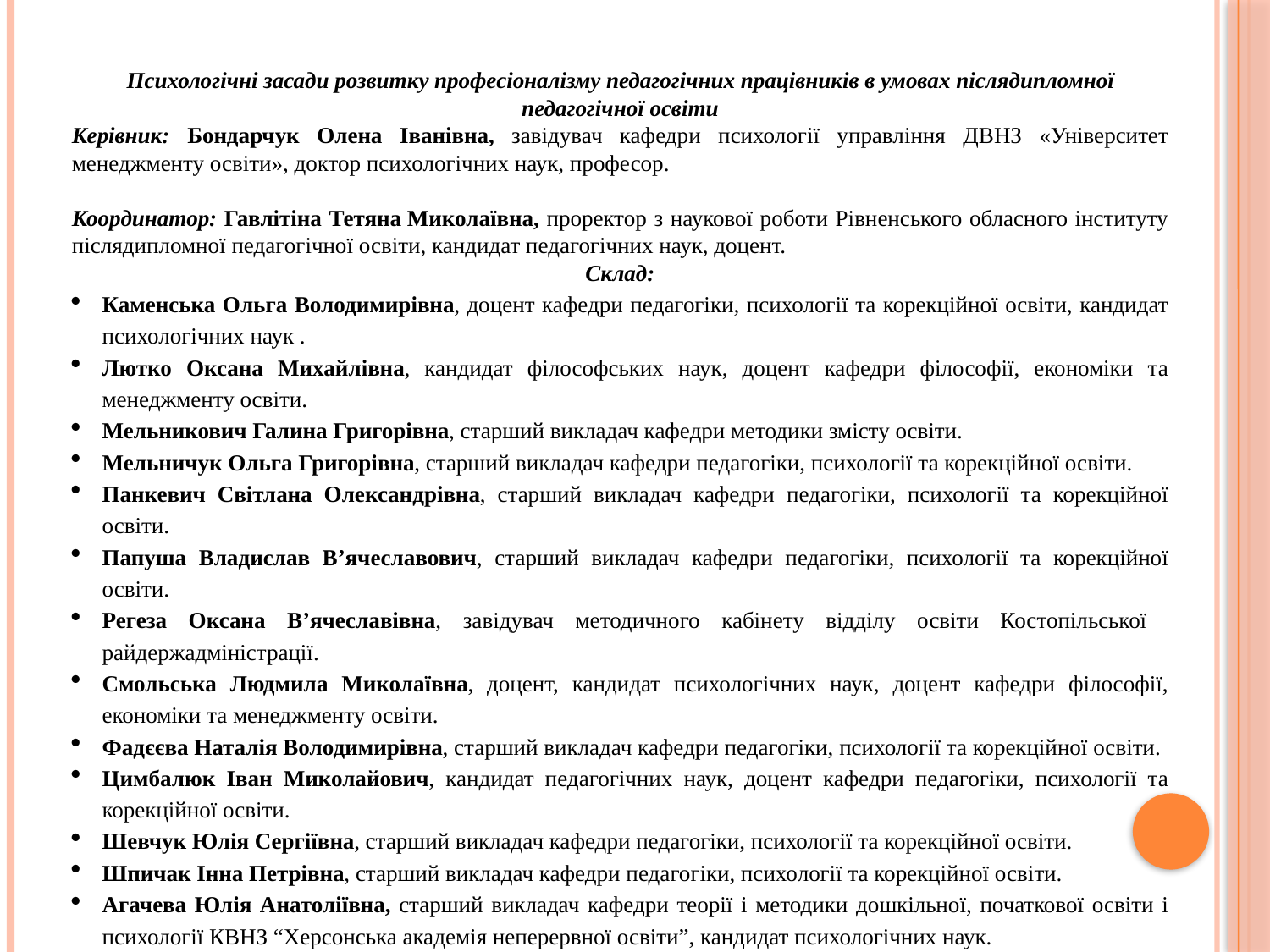

Психологічні засади розвитку професіоналізму педагогічних працівників в умовах післядипломної педагогічної освіти
Керівник: Бондарчук Олена Іванівна, завідувач кафедри психології управління ДВНЗ «Університет менеджменту освіти», доктор психологічних наук, професор.

Координатор: Гавлітіна Тетяна Миколаївна, проректор з наукової роботи Рівненського обласного інституту післядипломної педагогічної освіти, кандидат педагогічних наук, доцент.
Склад:
Каменська Ольга Володимирівна, доцент кафедри педагогіки, психології та корекційної освіти, кандидат психологічних наук .
Лютко Оксана Михайлівна, кандидат філософських наук, доцент кафедри філософії, економіки та менеджменту освіти.
Мельникович Галина Григорівна, старший викладач кафедри методики змісту освіти.
Мельничук Ольга Григорівна, старший викладач кафедри педагогіки, психології та корекційної освіти.
Панкевич Світлана Олександрівна, старший викладач кафедри педагогіки, психології та корекційної освіти.
Папуша Владислав В’ячеславович, старший викладач кафедри педагогіки, психології та корекційної освіти.
Регеза Оксана В’ячеславівна, завідувач методичного кабінету відділу освіти Костопільської  райдержадміністрації.
Смольська Людмила Миколаївна, доцент, кандидат психологічних наук, доцент кафедри філософії, економіки та менеджменту освіти.
Фадєєва Наталія Володимирівна, старший викладач кафедри педагогіки, психології та корекційної освіти.
Цимбалюк Іван Миколайович, кандидат педагогічних наук, доцент кафедри педагогіки, психології та корекційної освіти.
Шевчук Юлія Сергіївна, старший викладач кафедри педагогіки, психології та корекційної освіти.
Шпичак Інна Петрівна, старший викладач кафедри педагогіки, психології та корекційної освіти.
Агачева Юлія Анатоліївна, старший викладач кафедри теорії і методики дошкільної, початкової освіти і психології КВНЗ “Херсонська академія неперервної освіти”, кандидат психологічних наук.